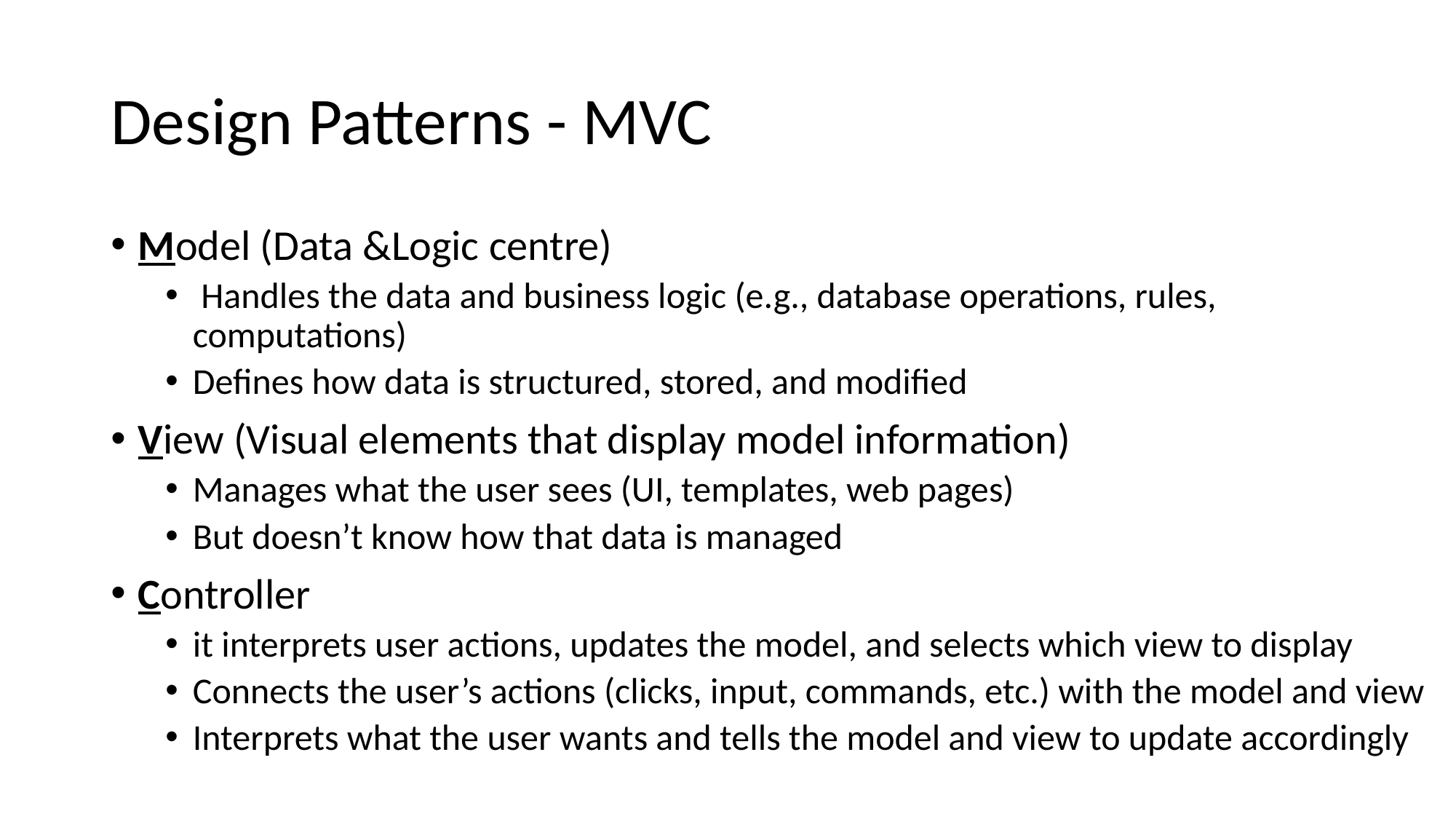

# Design Patterns - MVC
Model (Data &Logic centre)
 Handles the data and business logic (e.g., database operations, rules, computations)
Defines how data is structured, stored, and modified
View (Visual elements that display model information)
Manages what the user sees (UI, templates, web pages)
But doesn’t know how that data is managed
Controller
it interprets user actions, updates the model, and selects which view to display
Connects the user’s actions (clicks, input, commands, etc.) with the model and view
Interprets what the user wants and tells the model and view to update accordingly